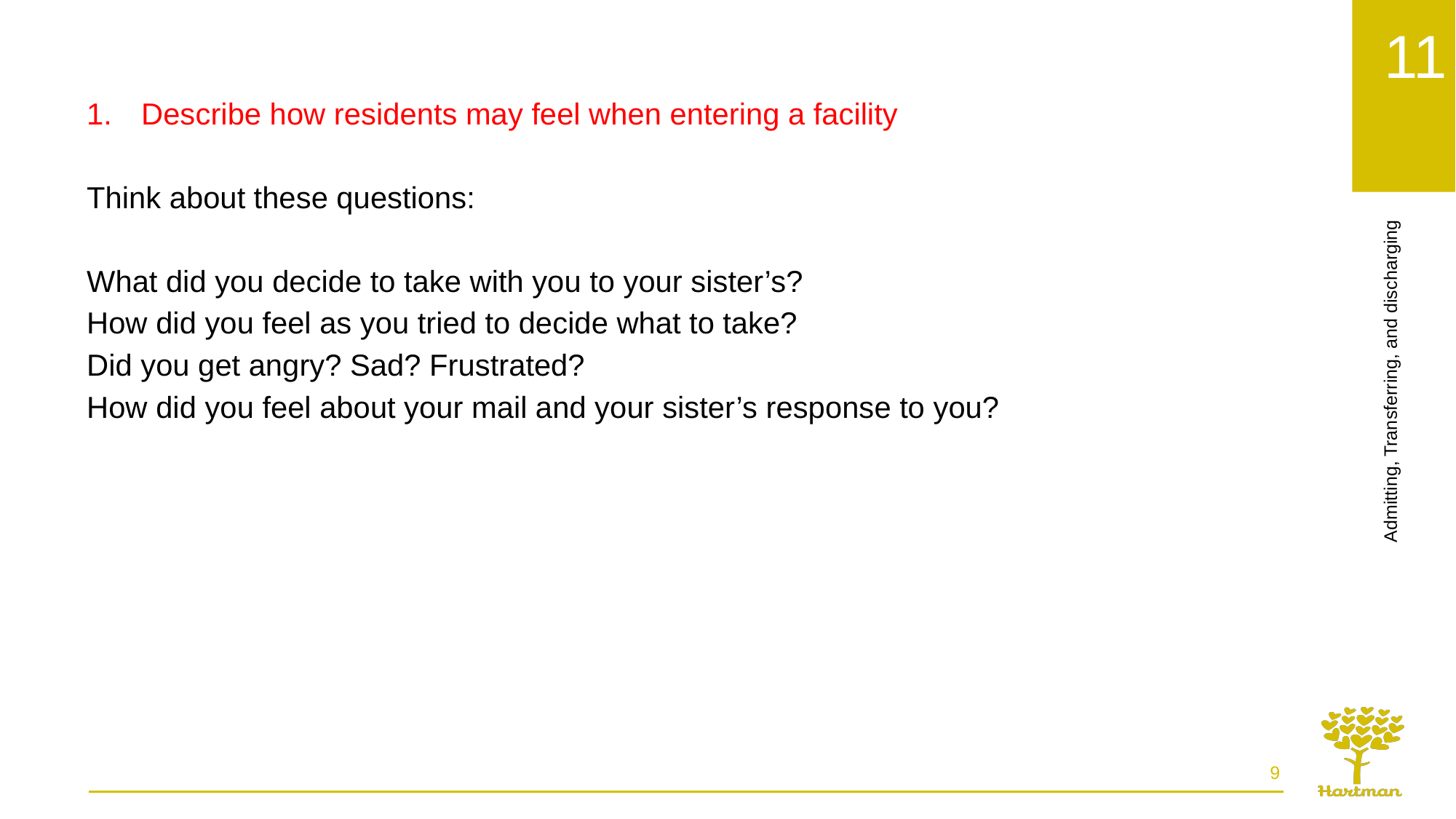

Describe how residents may feel when entering a facility

Think about these questions:

What did you decide to take with you to your sister’s?
How did you feel as you tried to decide what to take?
Did you get angry? Sad? Frustrated?
How did you feel about your mail and your sister’s response to you?
9